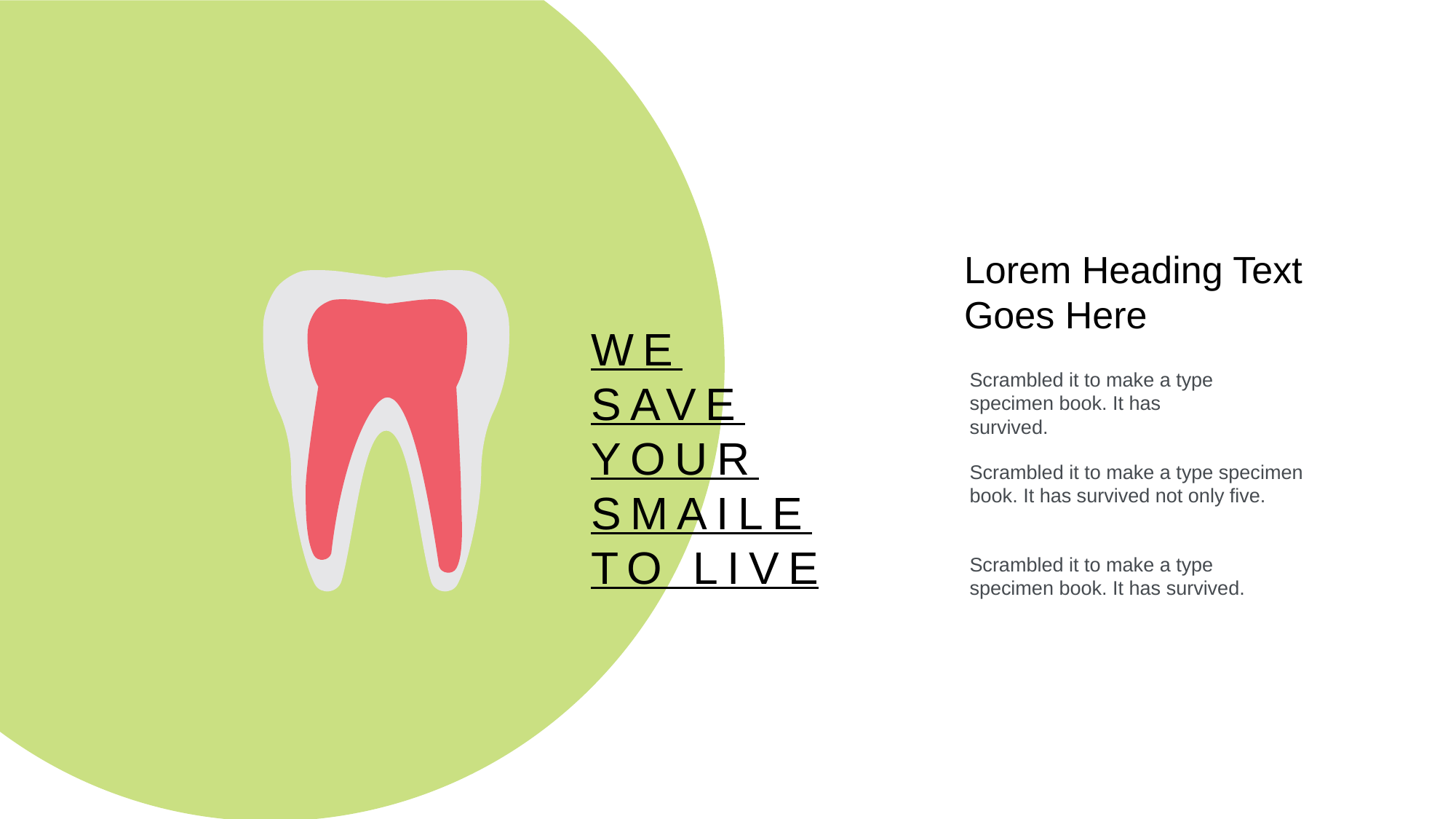

Lorem Heading Text Goes Here

WE SAVE YOUR SMAILE TO LIVE
Scrambled it to make a type specimen book. It has survived.
Scrambled it to make a type specimen book. It has survived not only five.
Scrambled it to make a type specimen book. It has survived.